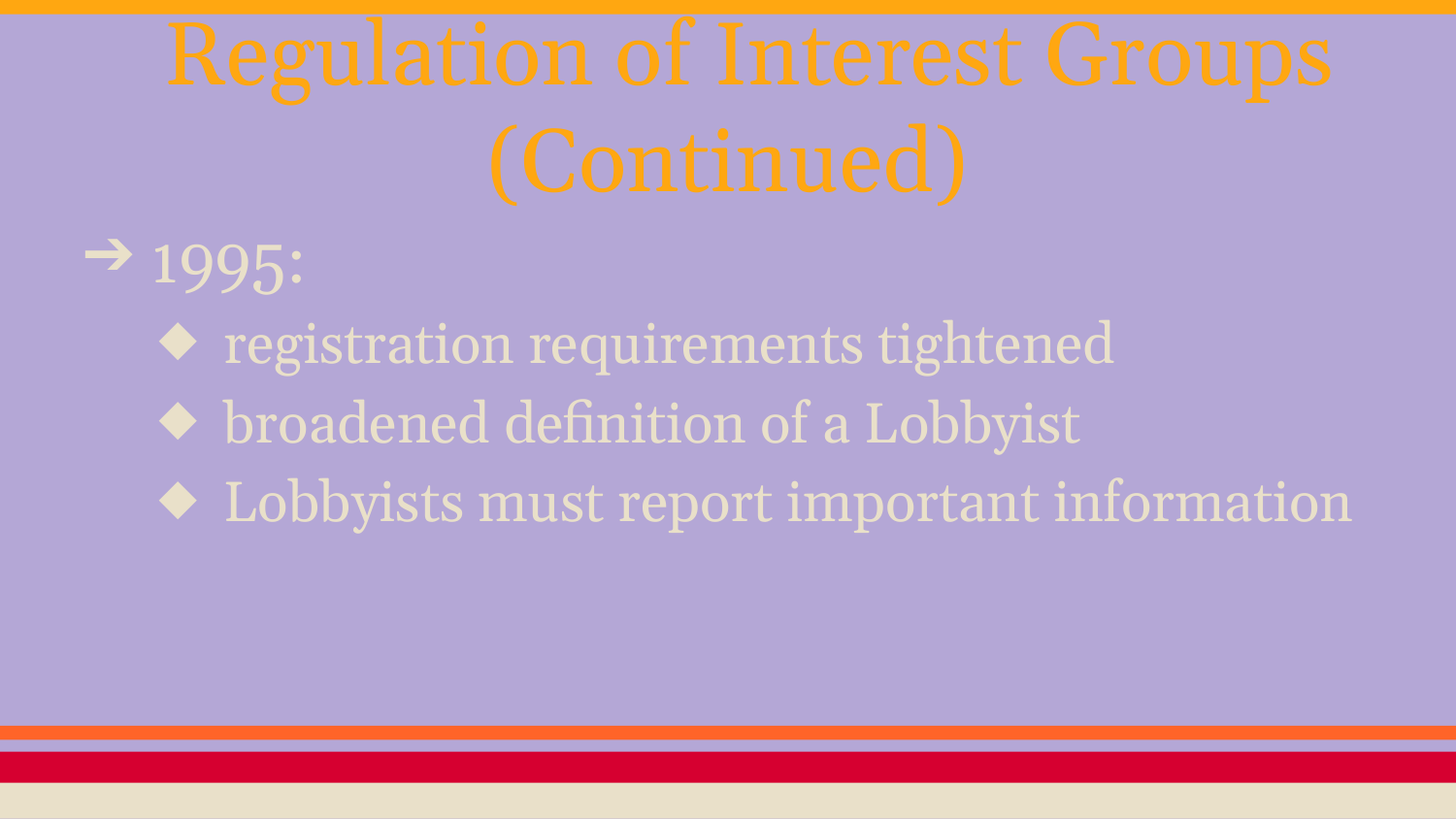

# Regulation of Interest Groups (Continued)
1995:
registration requirements tightened
broadened definition of a Lobbyist
Lobbyists must report important information